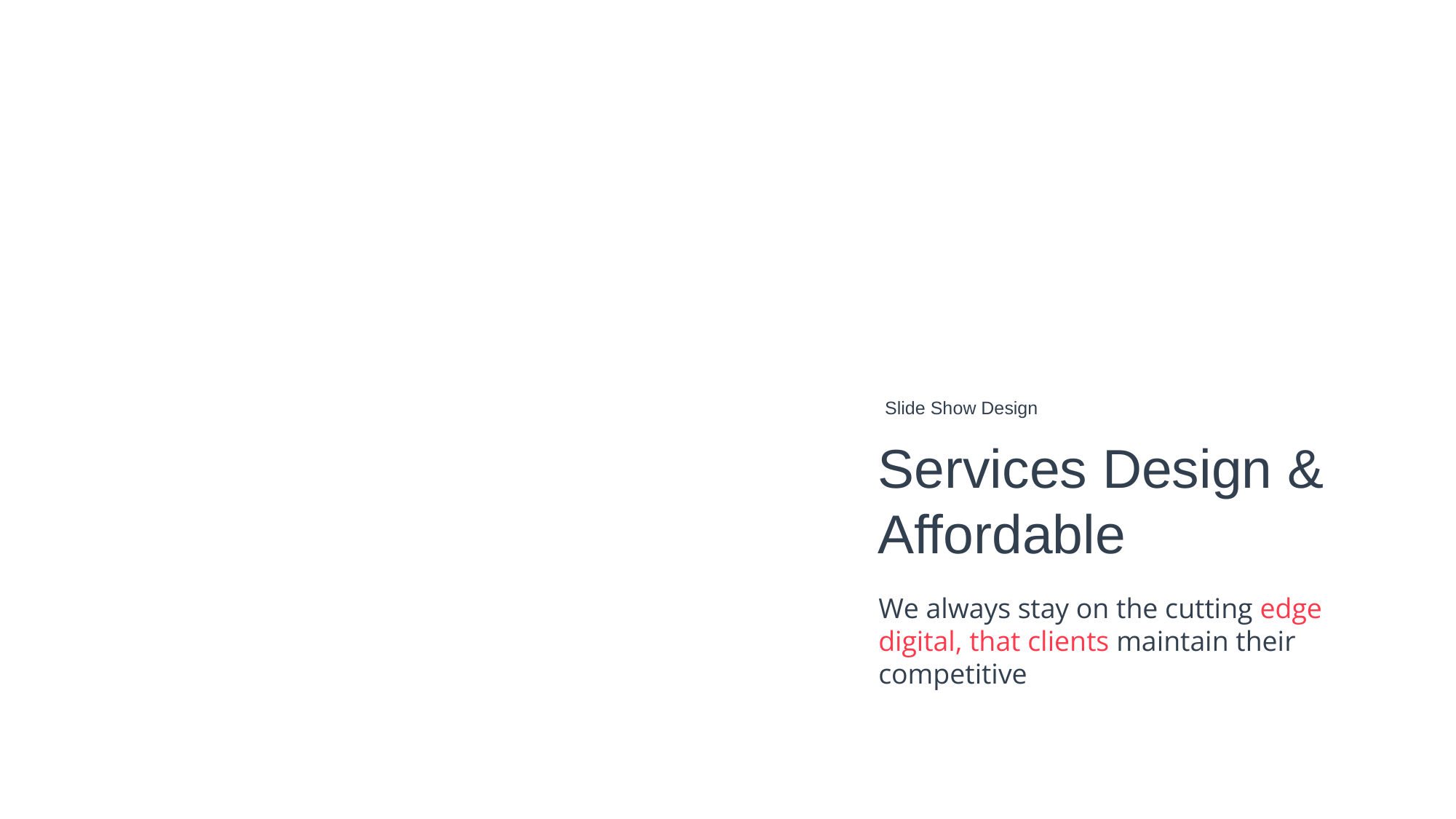

Slide Show Design
Services Design & Affordable
We always stay on the cutting edge digital, that clients maintain their competitive